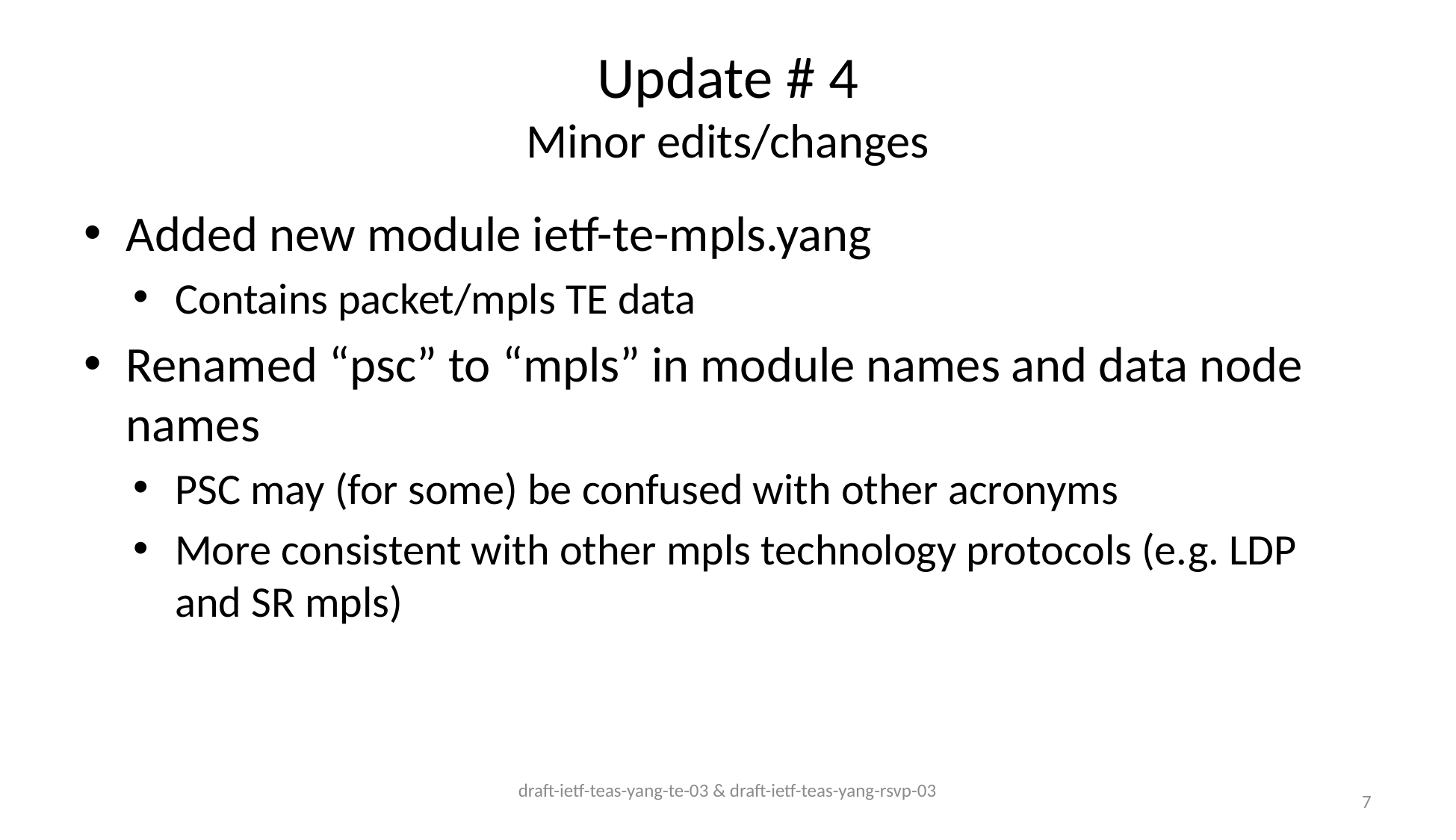

# Update # 4 Minor edits/changes
Added new module ietf-te-mpls.yang
Contains packet/mpls TE data
Renamed “psc” to “mpls” in module names and data node names
PSC may (for some) be confused with other acronyms
More consistent with other mpls technology protocols (e.g. LDP and SR mpls)
draft-ietf-teas-yang-te-03 & draft-ietf-teas-yang-rsvp-03

7